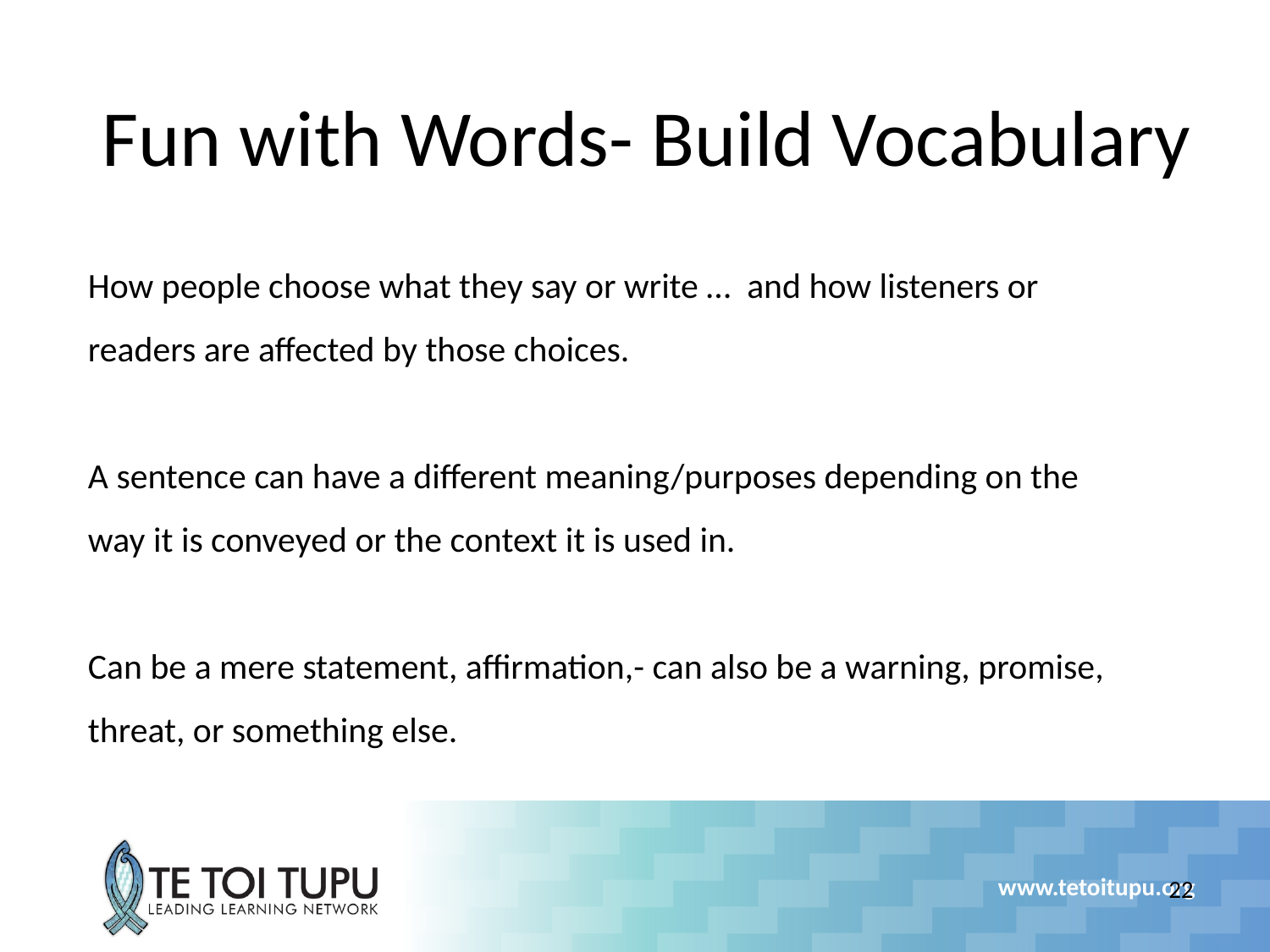

# Fun with Words- Build Vocabulary
How people choose what they say or write …  and how listeners or readers are affected by those choices.

A sentence can have a different meaning/purposes depending on the way it is conveyed or the context it is used in.

Can be a mere statement, affirmation,- can also be a warning, promise, threat, or something else.
22